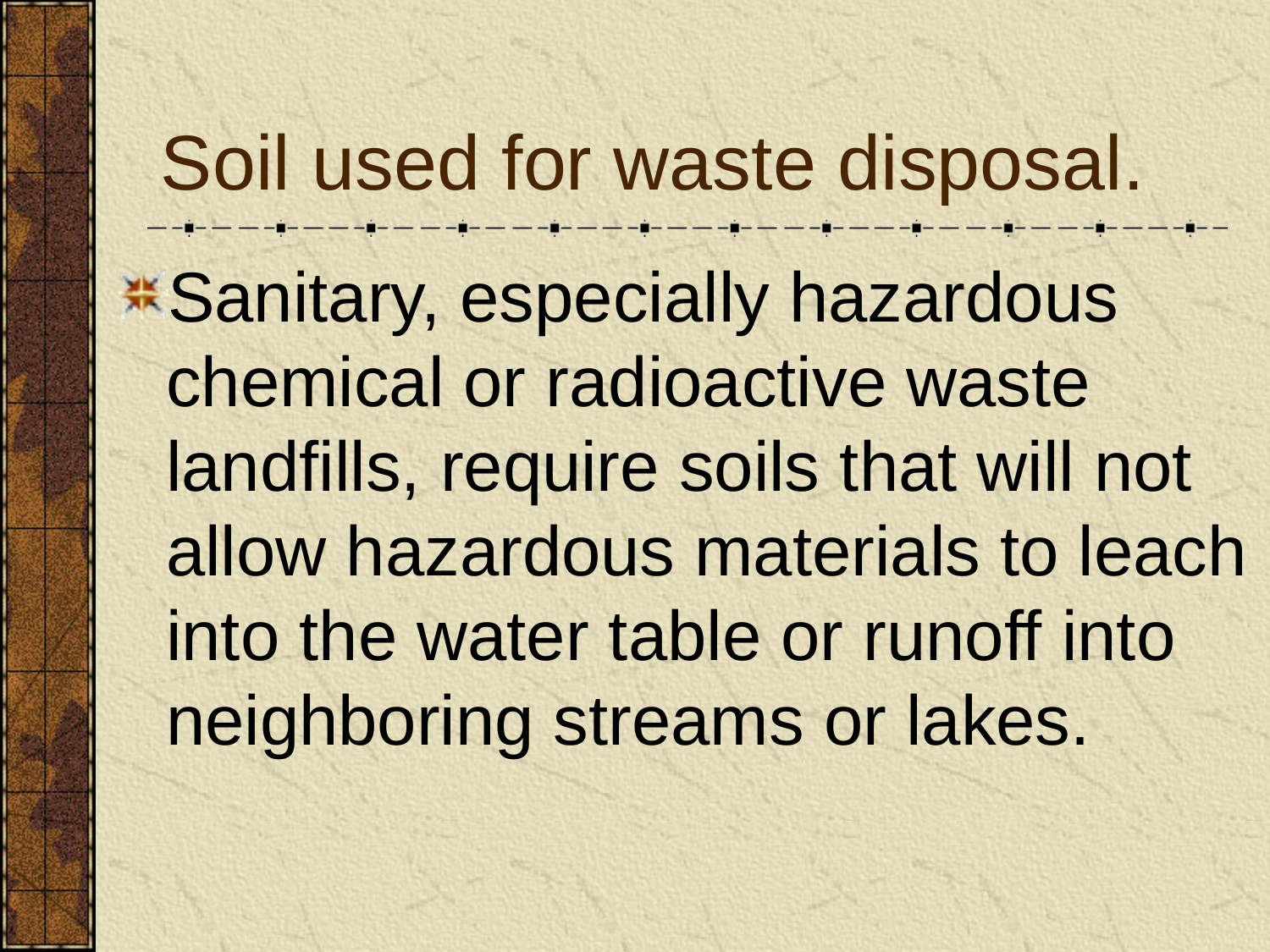

# Soil used for waste disposal.
Sanitary, especially hazardous chemical or radioactive waste landfills, require soils that will not allow hazardous materials to leach into the water table or runoff into neighboring streams or lakes.